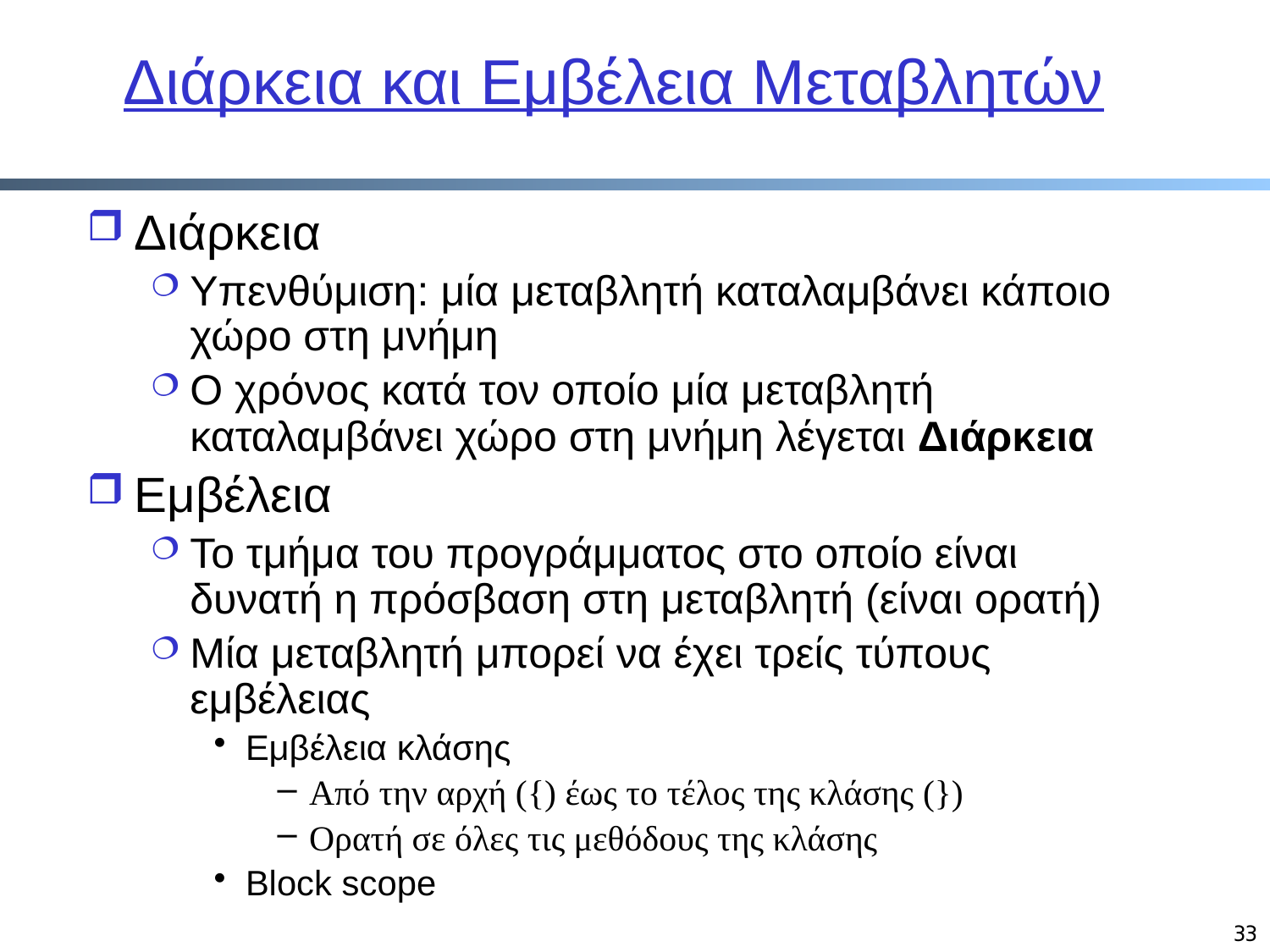

# Διάρκεια και Εμβέλεια Μεταβλητών
Διάρκεια
Υπενθύμιση: μία μεταβλητή καταλαμβάνει κάποιο χώρο στη μνήμη
Ο χρόνος κατά τον οποίο μία μεταβλητή καταλαμβάνει χώρο στη μνήμη λέγεται Διάρκεια
Εμβέλεια
Το τμήμα του προγράμματος στο οποίο είναι δυνατή η πρόσβαση στη μεταβλητή (είναι ορατή)
Μία μεταβλητή μπορεί να έχει τρείς τύπους εμβέλειας
Εμβέλεια κλάσης
Από την αρχή ({) έως το τέλος της κλάσης (})
Ορατή σε όλες τις μεθόδους της κλάσης
Block scope
33